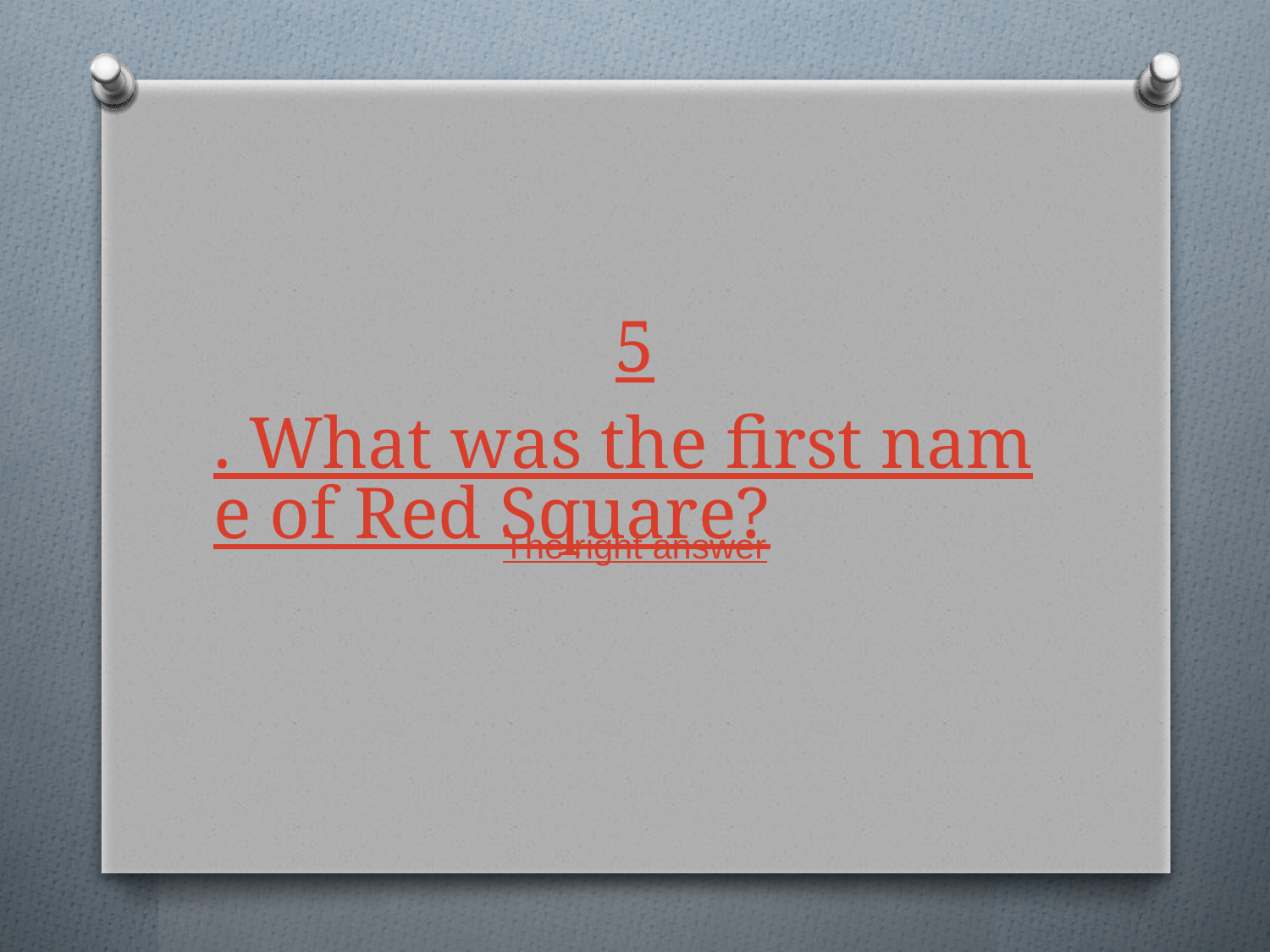

# 5. What was the first name of Red Square?
The right answer